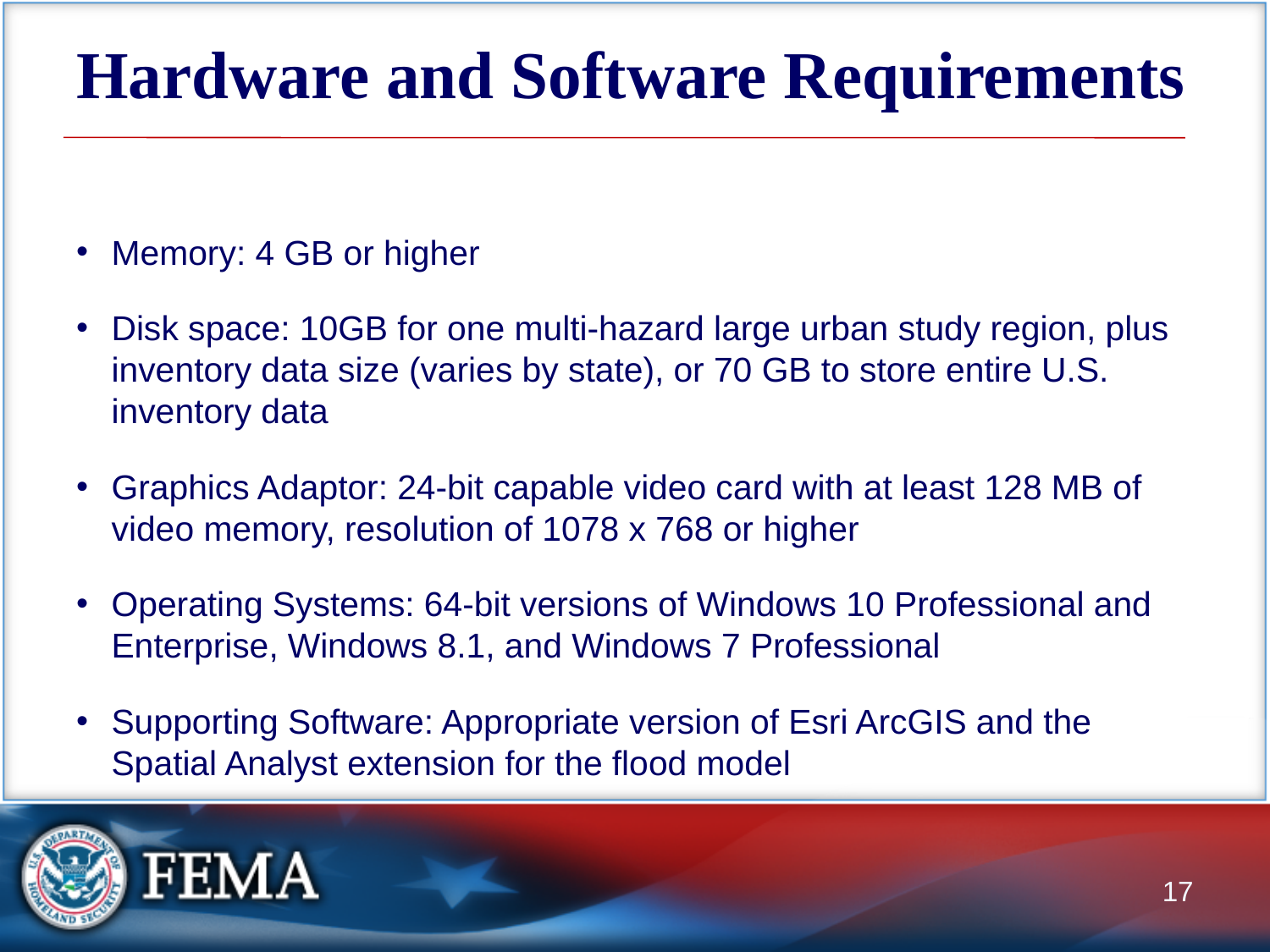

# Hardware and Software Requirements

Memory: 4 GB or higher
Disk space: 10GB for one multi-hazard large urban study region, plus inventory data size (varies by state), or 70 GB to store entire U.S. inventory data
Graphics Adaptor: 24-bit capable video card with at least 128 MB of video memory, resolution of 1078 x 768 or higher
Operating Systems: 64-bit versions of Windows 10 Professional and Enterprise, Windows 8.1, and Windows 7 Professional
Supporting Software: Appropriate version of Esri ArcGIS and the Spatial Analyst extension for the flood model
17